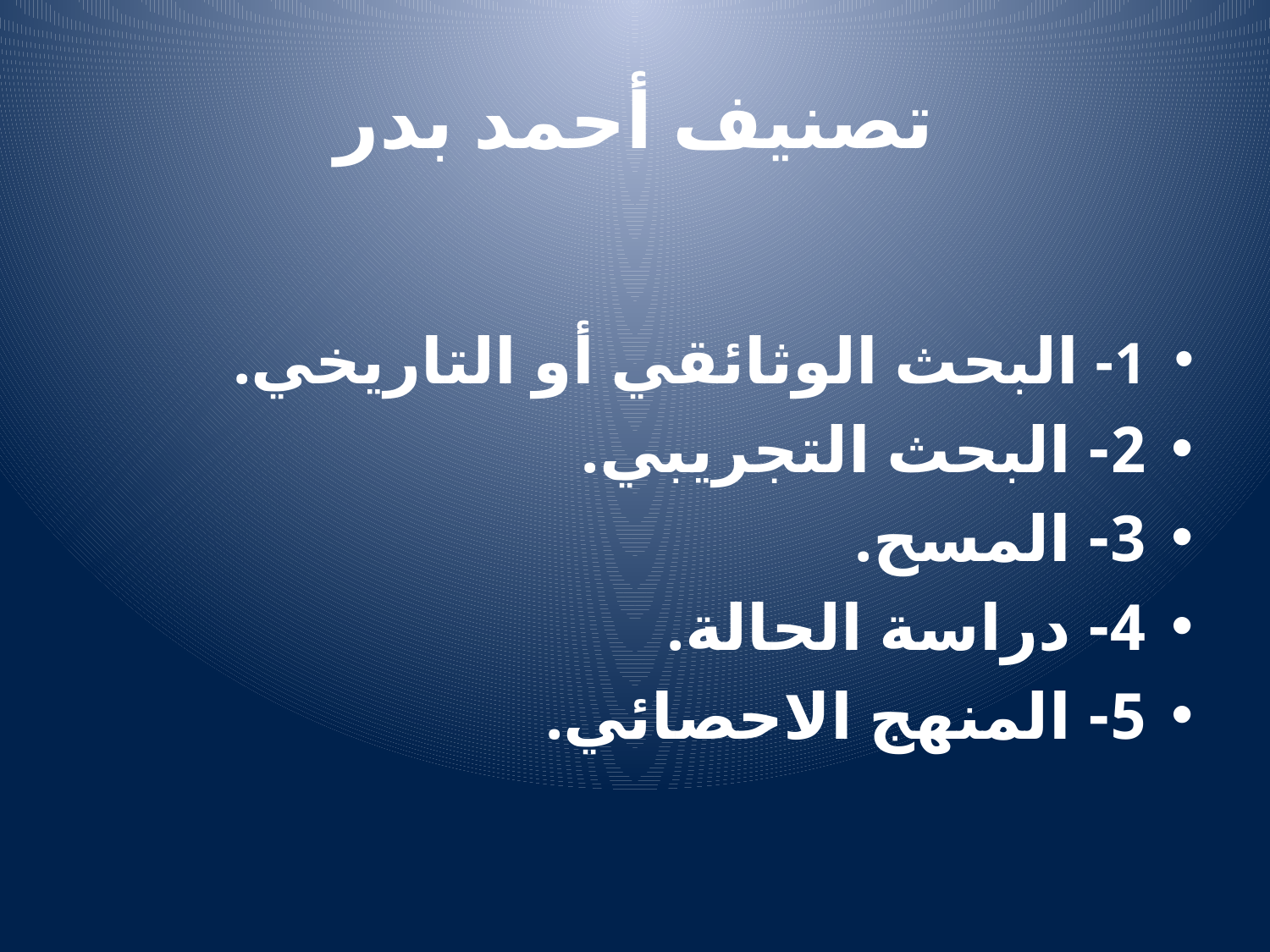

# تصنيف أحمد بدر
1- البحث الوثائقي أو التاريخي.
2- البحث التجريبي.
3- المسح.
4- دراسة الحالة.
5- المنهج الاحصائي.